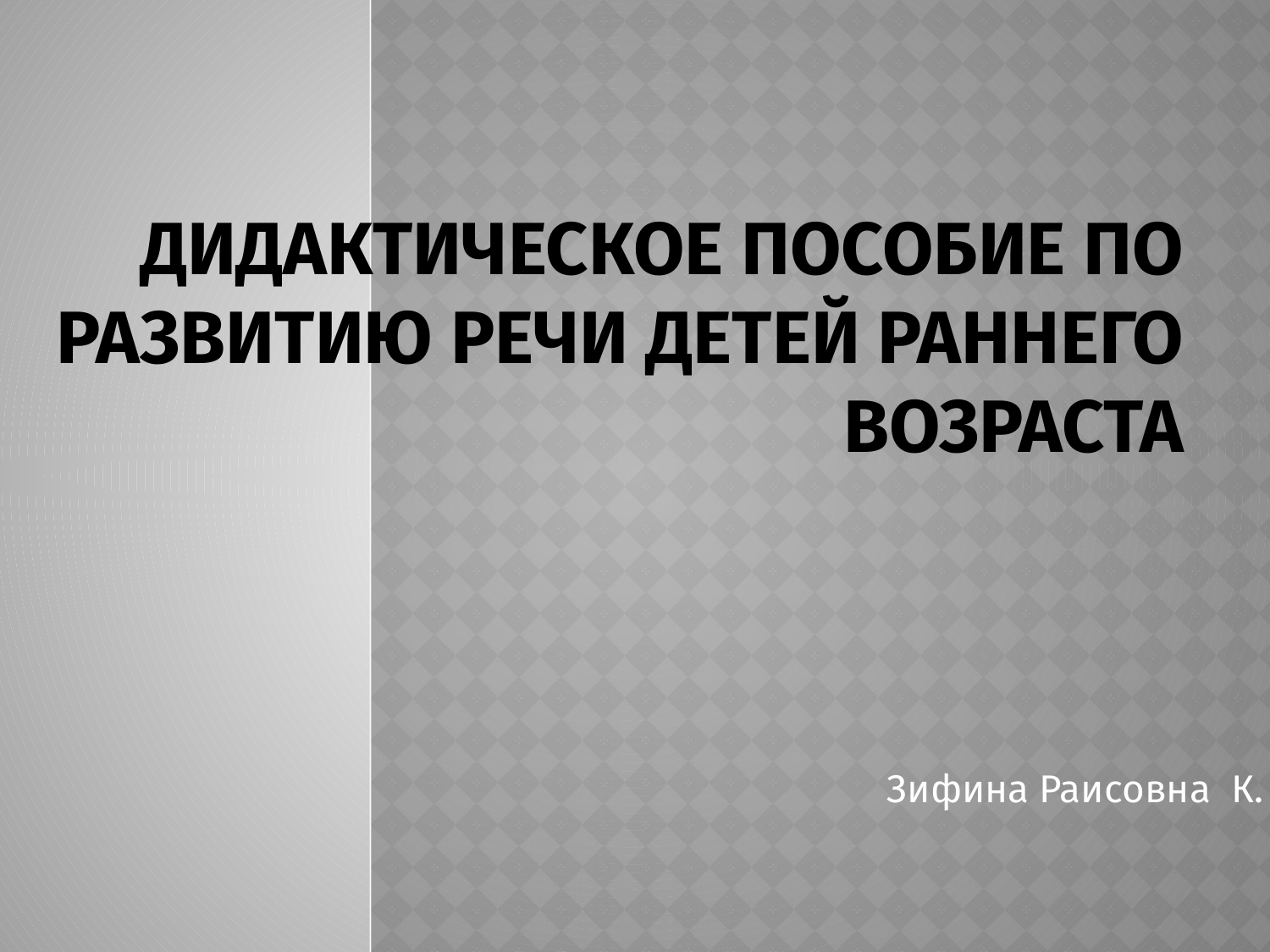

# Дидактическое пособие по развитию речи детей раннего возраста
Зифина Раисовна  К.